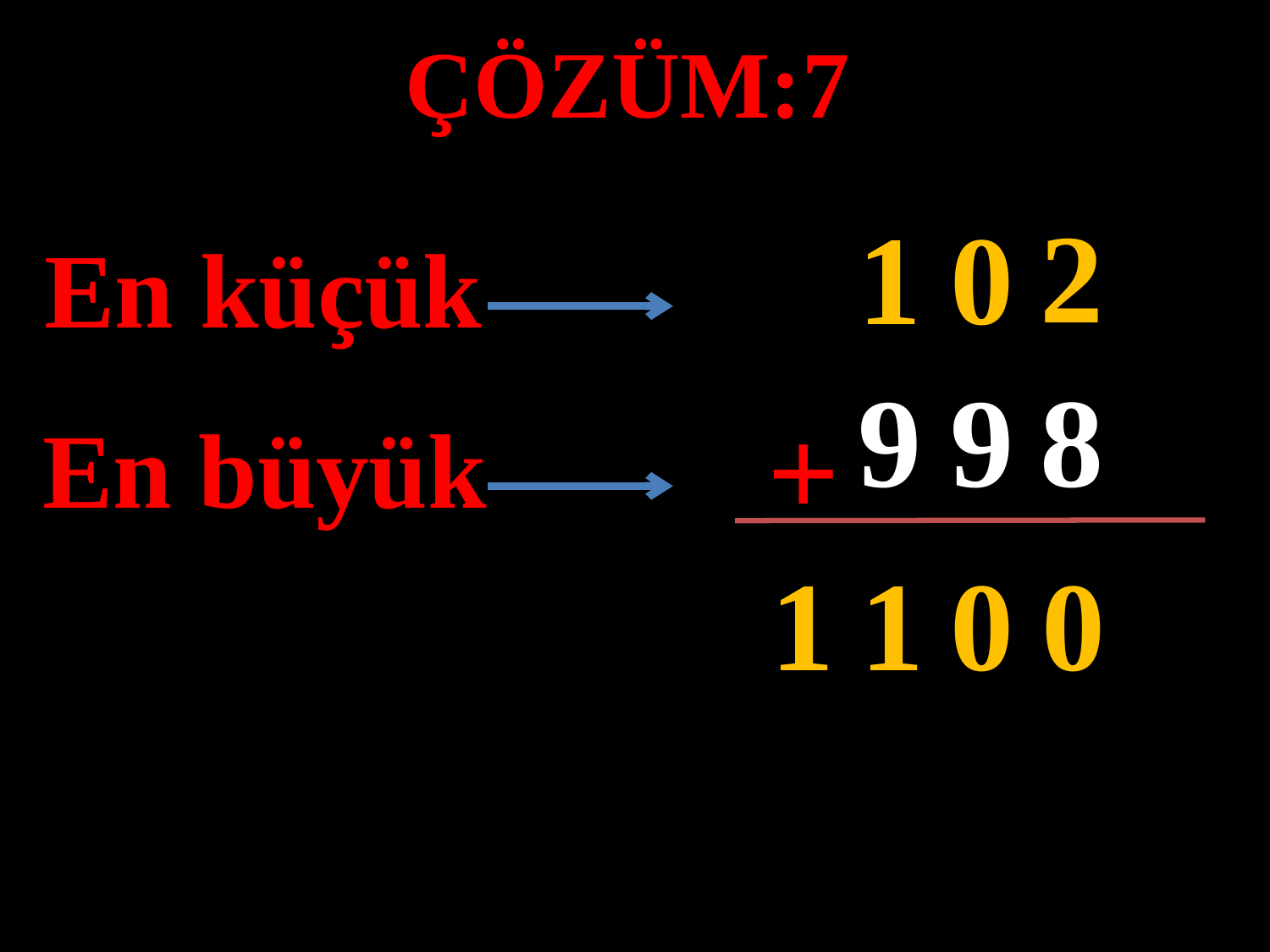

ÇÖZÜM:7
2
1
0
En küçük
#
9
9
8
+
En büyük
1
0
1
0